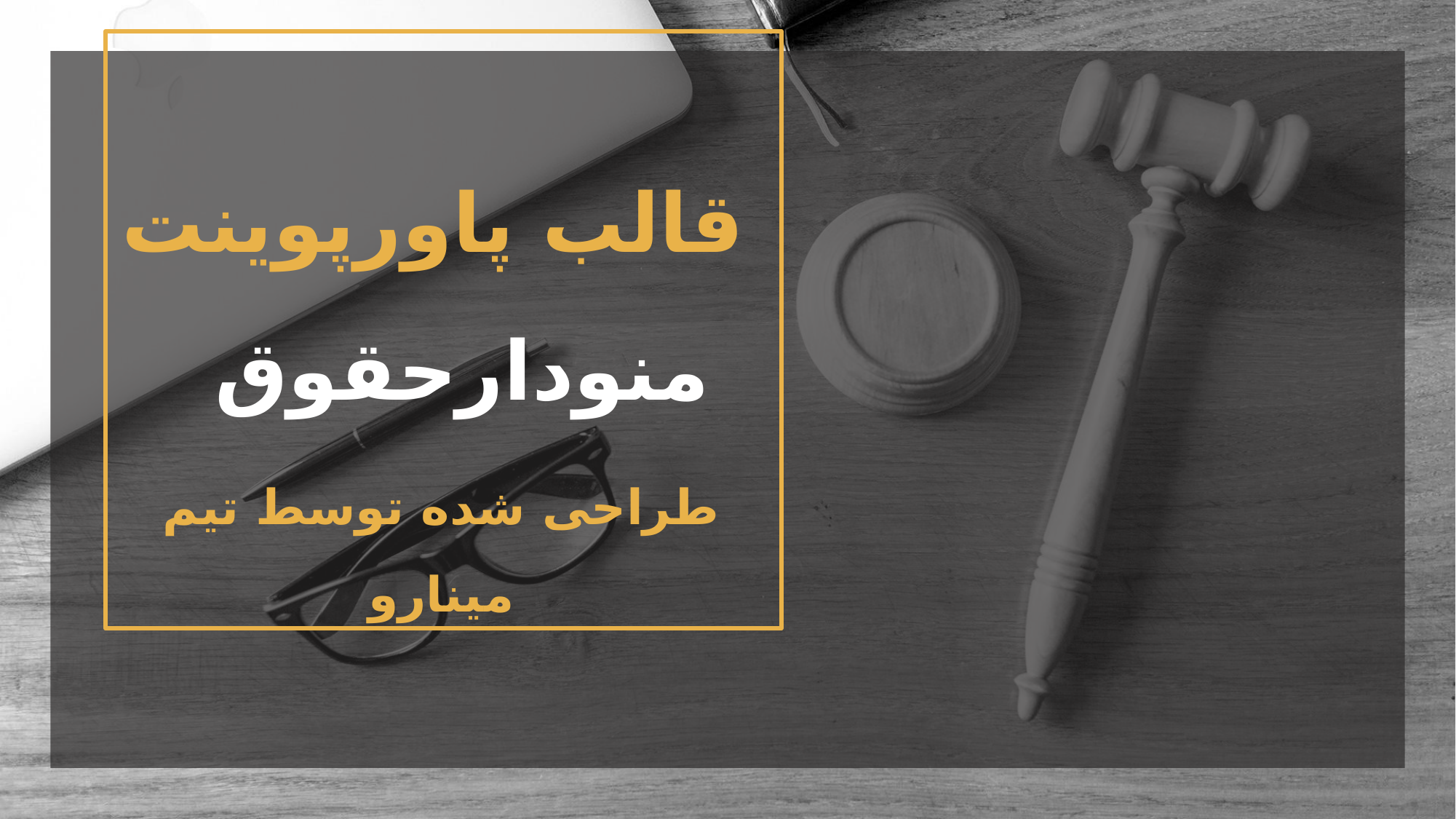

قالب پاورپوینت منودارحقوق
طراحی شده توسط تیم مینارو